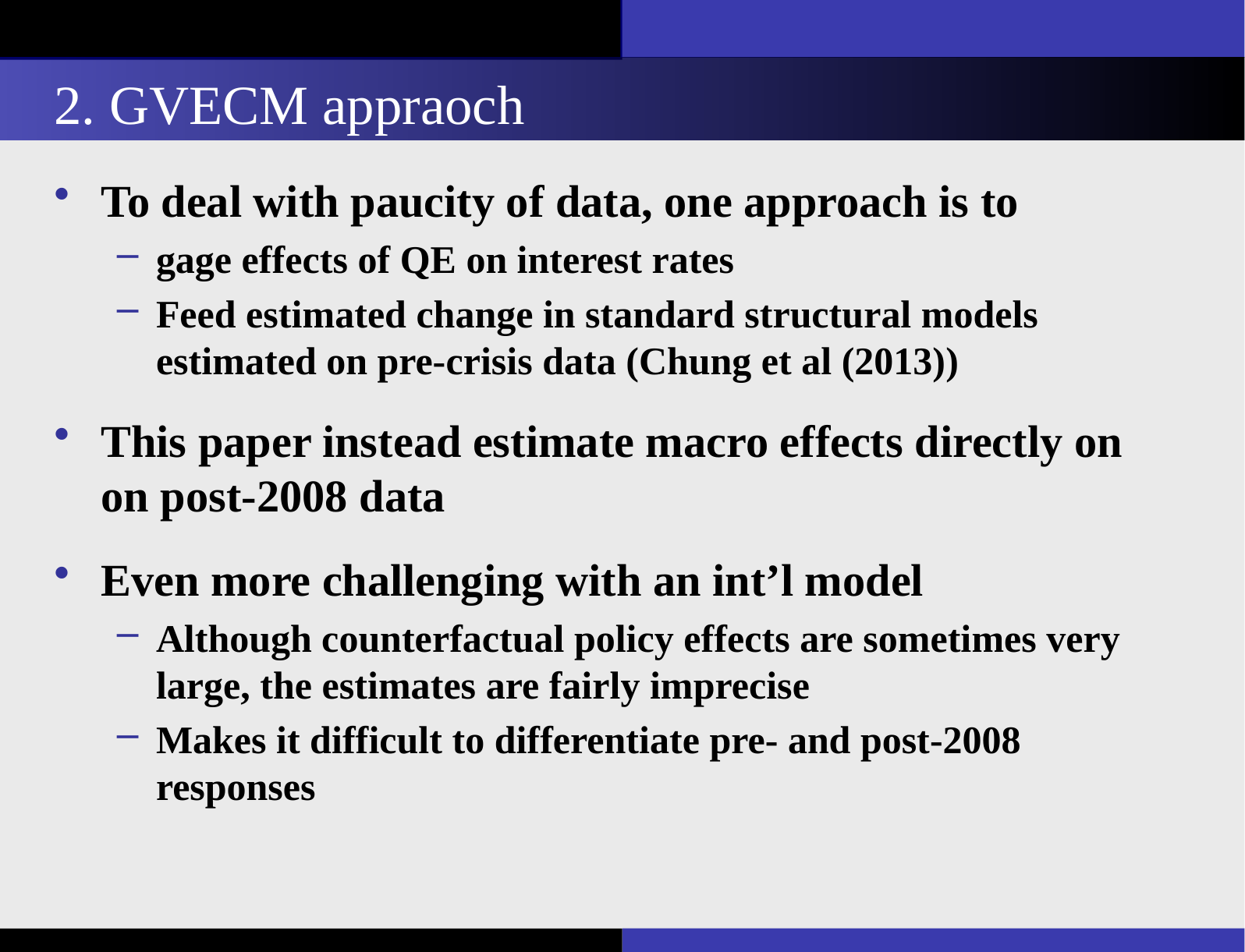

# 2. GVECM appraoch
To deal with paucity of data, one approach is to
gage effects of QE on interest rates
Feed estimated change in standard structural models estimated on pre-crisis data (Chung et al (2013))

This paper instead estimate macro effects directly on on post-2008 data

Even more challenging with an int’l model
Although counterfactual policy effects are sometimes very large, the estimates are fairly imprecise
Makes it difficult to differentiate pre- and post-2008 responses